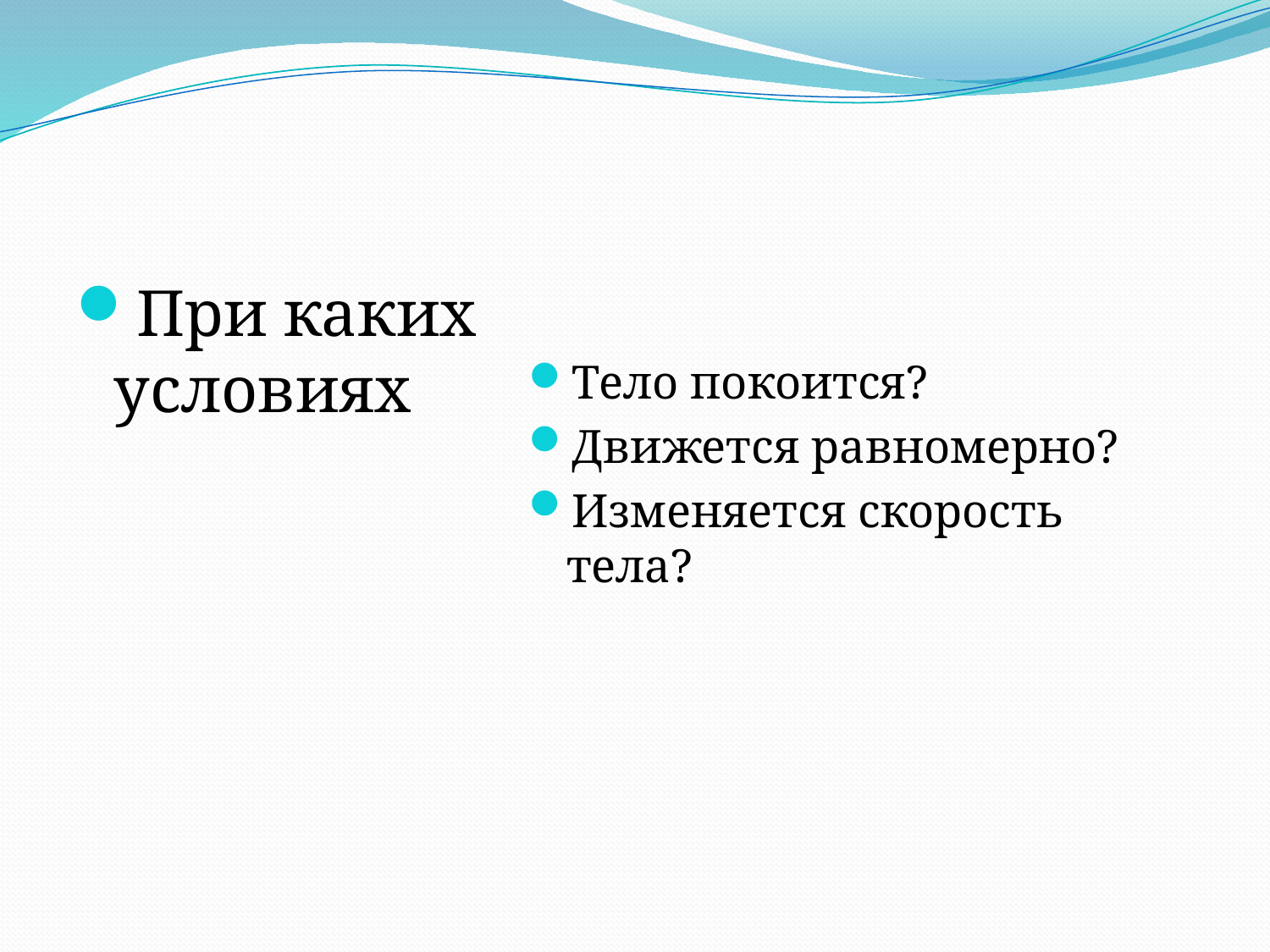

#
При каких условиях
Тело покоится?
Движется равномерно?
Изменяется скорость тела?